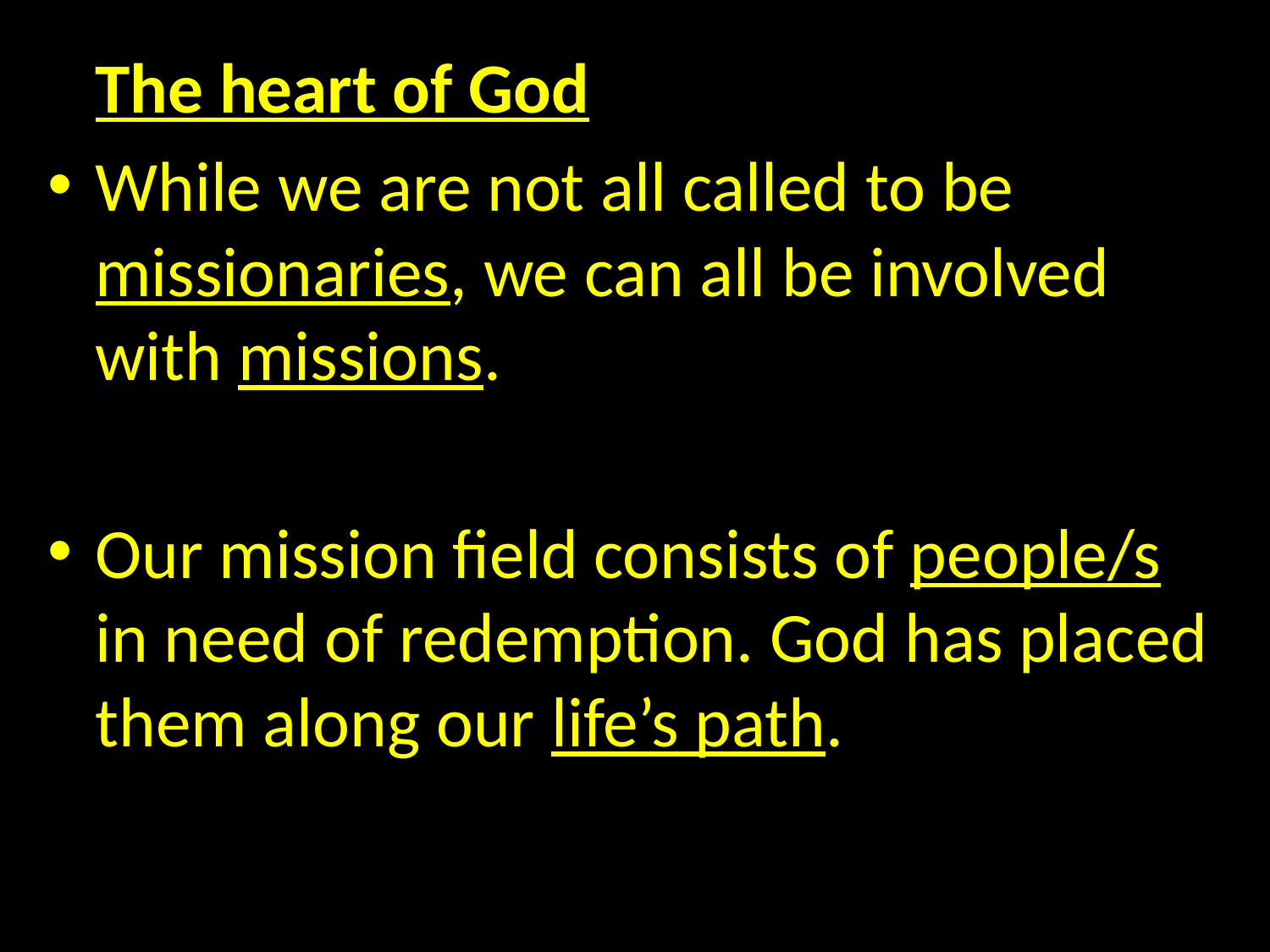

The heart of God
While we are not all called to be missionaries, we can all be involved with missions.

Our mission field consists of people/s in need of redemption. God has placed them along our life’s path.

#